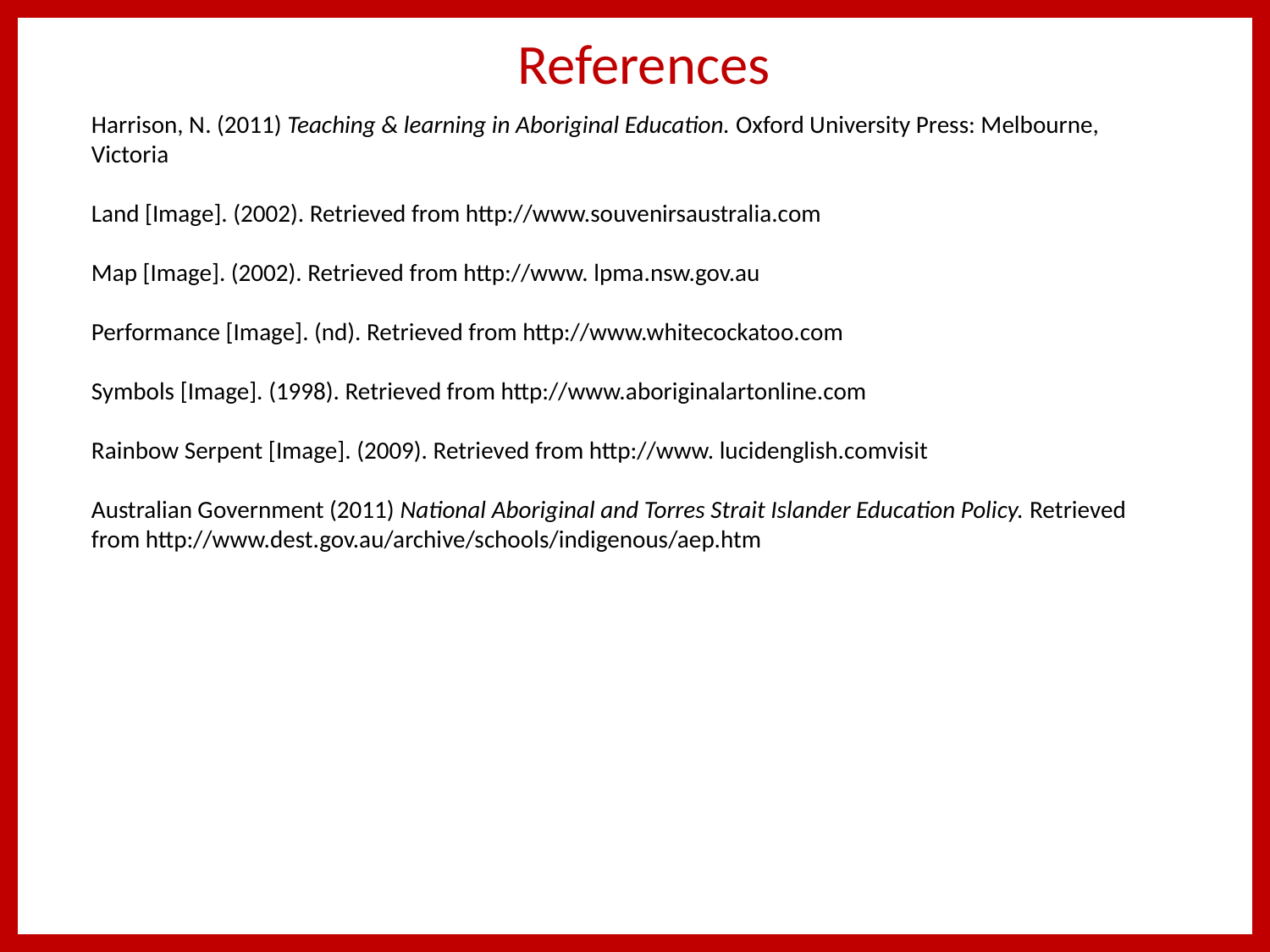

References
Harrison, N. (2011) Teaching & learning in Aboriginal Education. Oxford University Press: Melbourne, Victoria

Land [Image]. (2002). Retrieved from http://www.souvenirsaustralia.com

Map [Image]. (2002). Retrieved from http://www. lpma.nsw.gov.au

Performance [Image]. (nd). Retrieved from http://www.whitecockatoo.com

Symbols [Image]. (1998). Retrieved from http://www.aboriginalartonline.com

Rainbow Serpent [Image]. (2009). Retrieved from http://www. lucidenglish.comvisit

Australian Government (2011) National Aboriginal and Torres Strait Islander Education Policy. Retrieved from http://www.dest.gov.au/archive/schools/indigenous/aep.htm